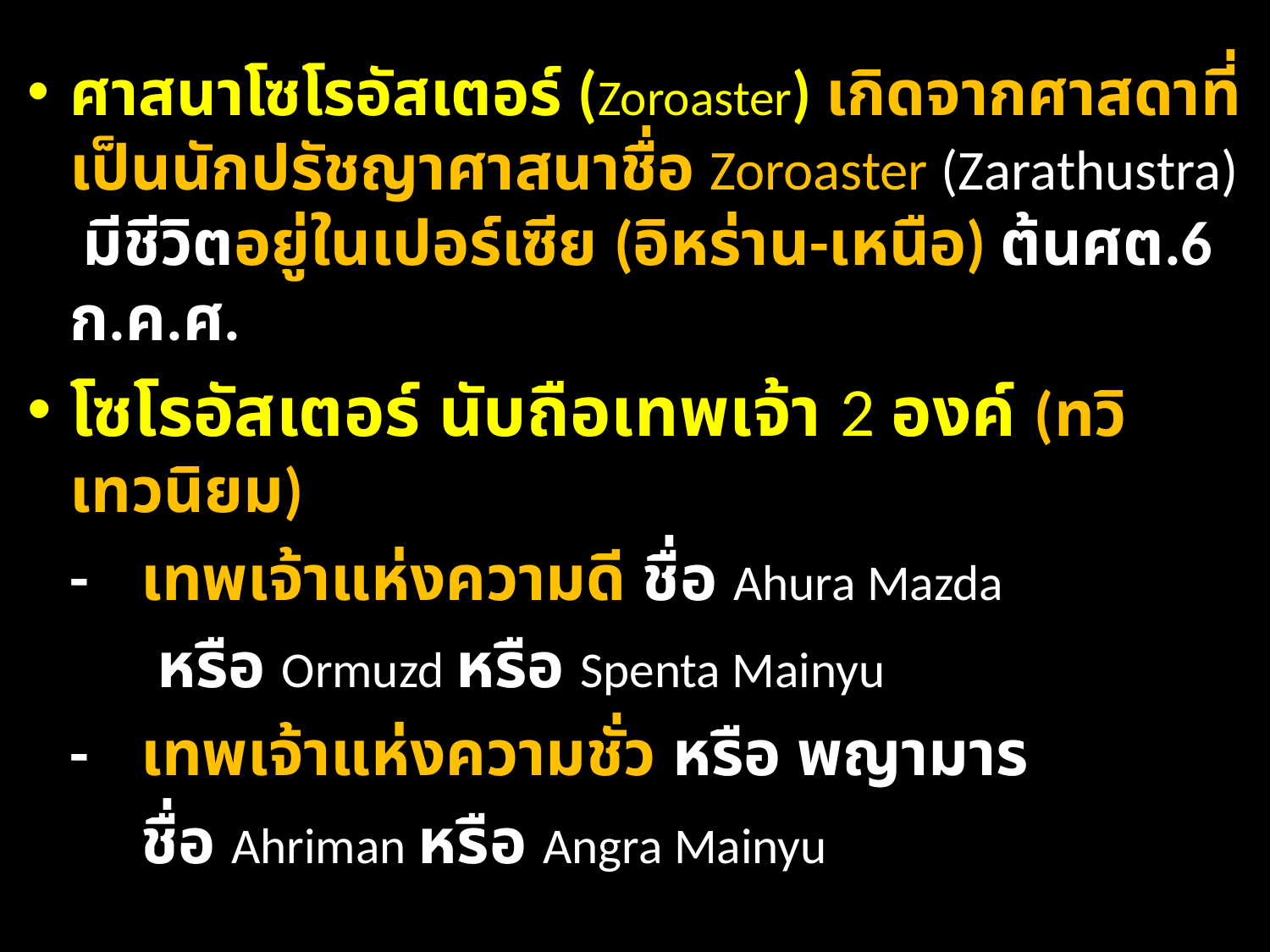

ศาสนาโซโรอัสเตอร์ (Zoroaster) เกิดจากศาสดาที่เป็นนักปรัชญาศาสนาชื่อ Zoroaster (Zarathustra)  มีชีวิตอยู่ในเปอร์เซีย (อิหร่าน-เหนือ) ต้นศต.6 ก.ค.ศ.
โซโรอัสเตอร์ นับถือเทพเจ้า 2 องค์ (ทวิเทวนิยม)
   -	เทพเจ้าแห่งความดี ชื่อ Ahura Mazda
  	 หรือ Ormuzd หรือ Spenta Mainyu
   -	เทพเจ้าแห่งความชั่ว หรือ พญามาร
   	ชื่อ Ahriman หรือ Angra Mainyu